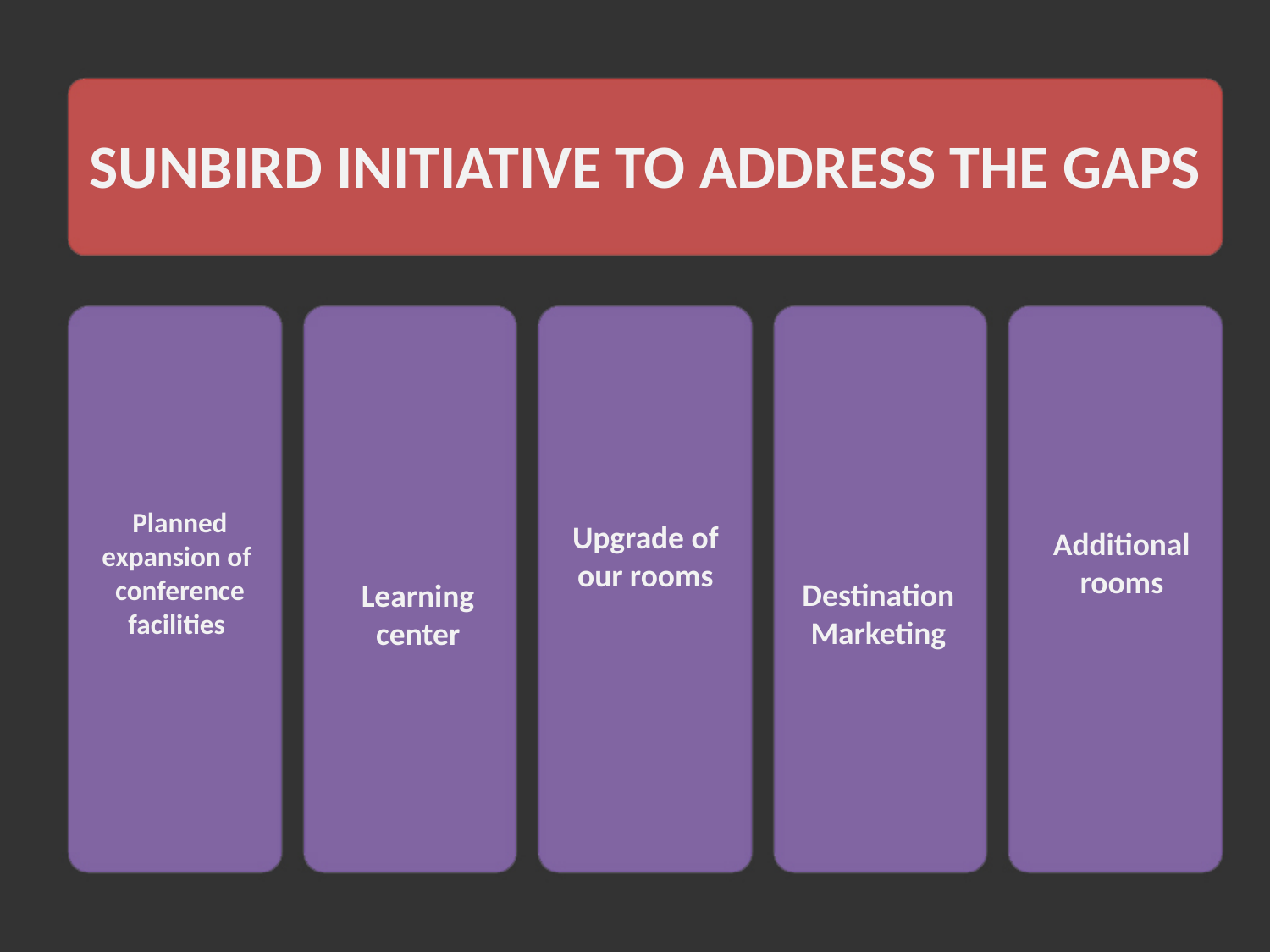

# SUNBIRD INITIATIVE TO ADDRESS THE GAPS
Planned expansion of  conference facilities
Upgrade of our rooms
Additional rooms
Destination Marketing
Learning center